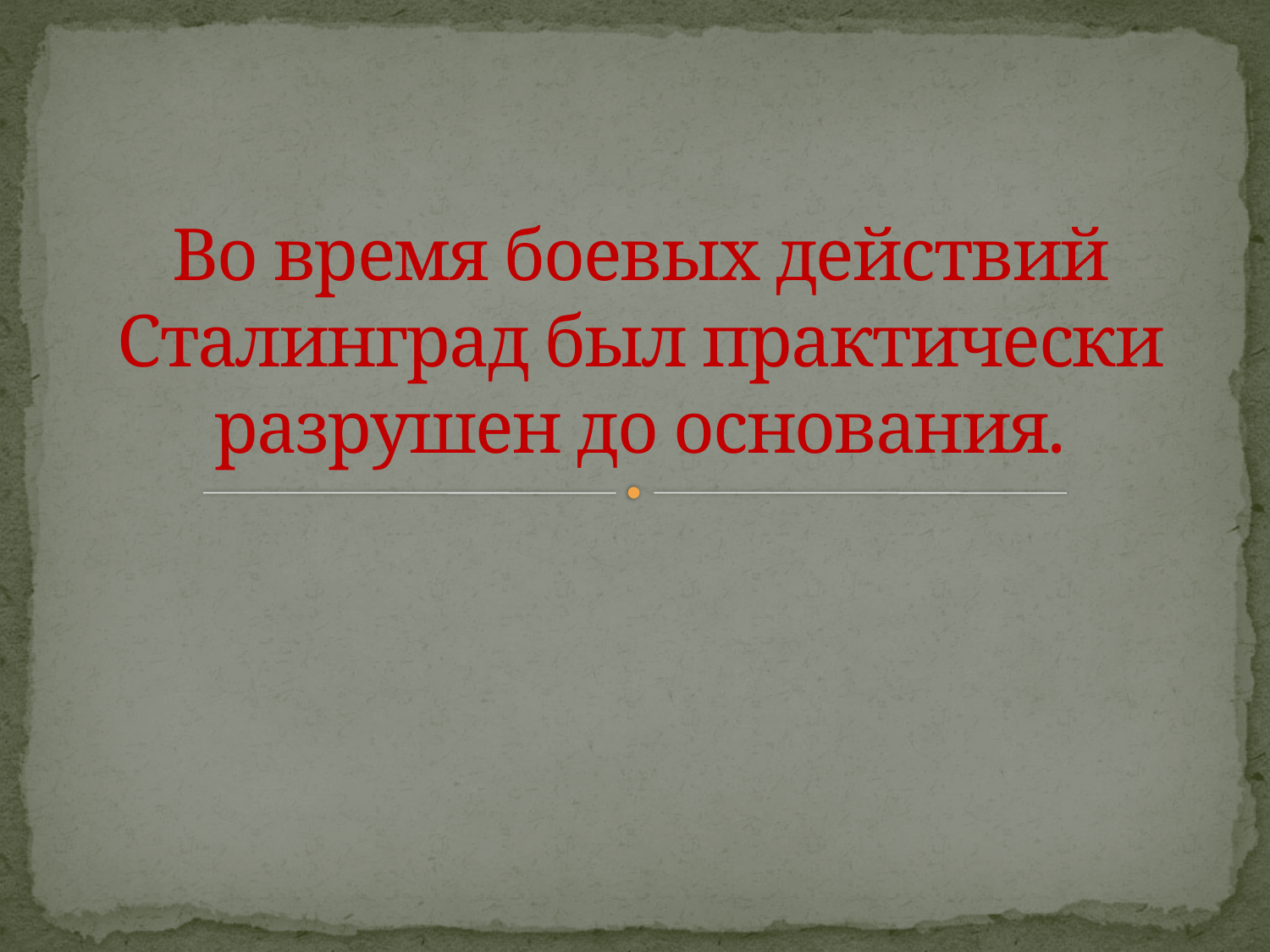

# Во время боевых действий Сталинград был практически разрушен до основания.